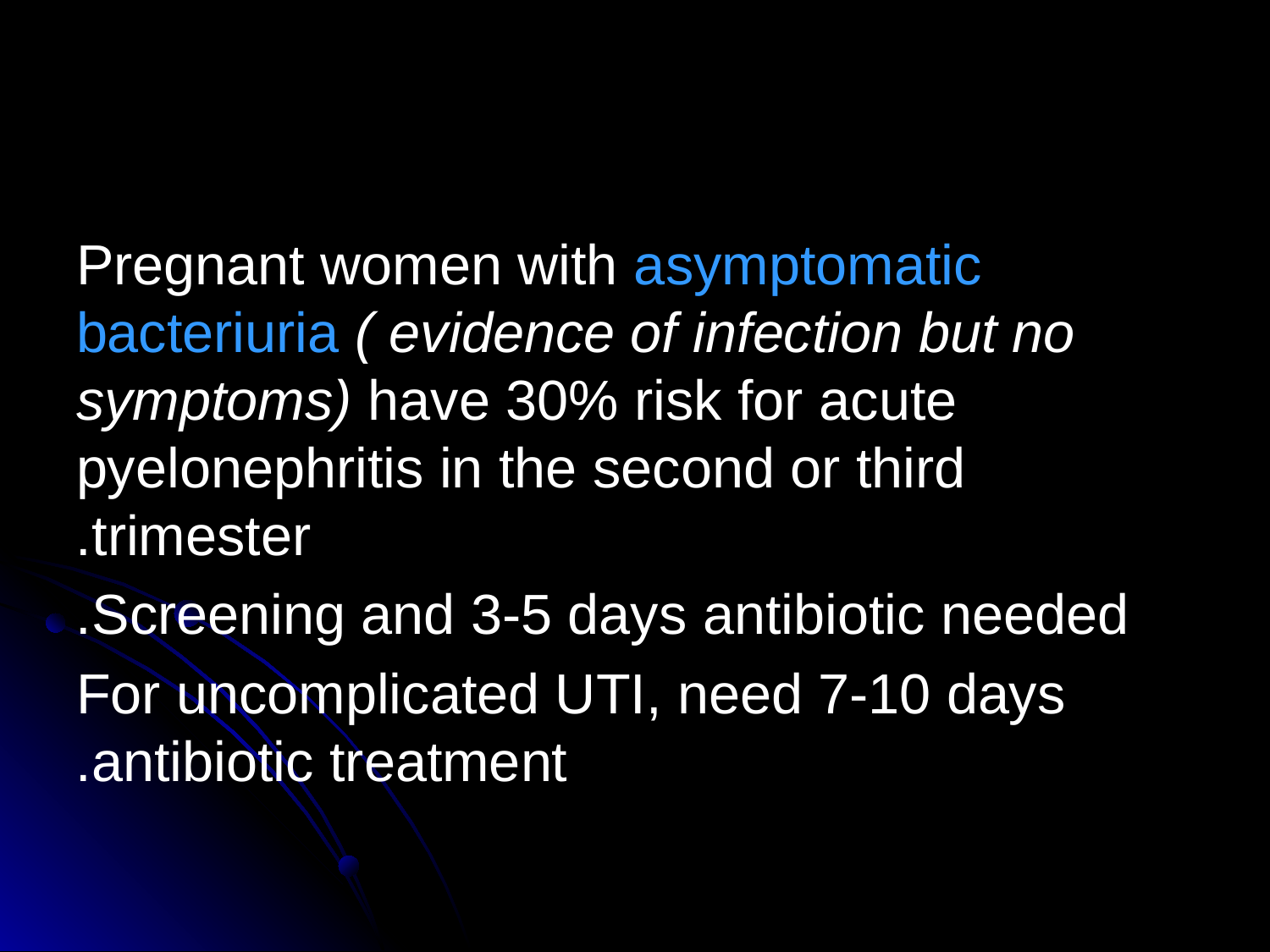

#
Pregnant women with asymptomatic bacteriuria ( evidence of infection but no symptoms) have 30% risk for acute pyelonephritis in the second or third trimester.
Screening and 3-5 days antibiotic needed.
For uncomplicated UTI, need 7-10 days antibiotic treatment.